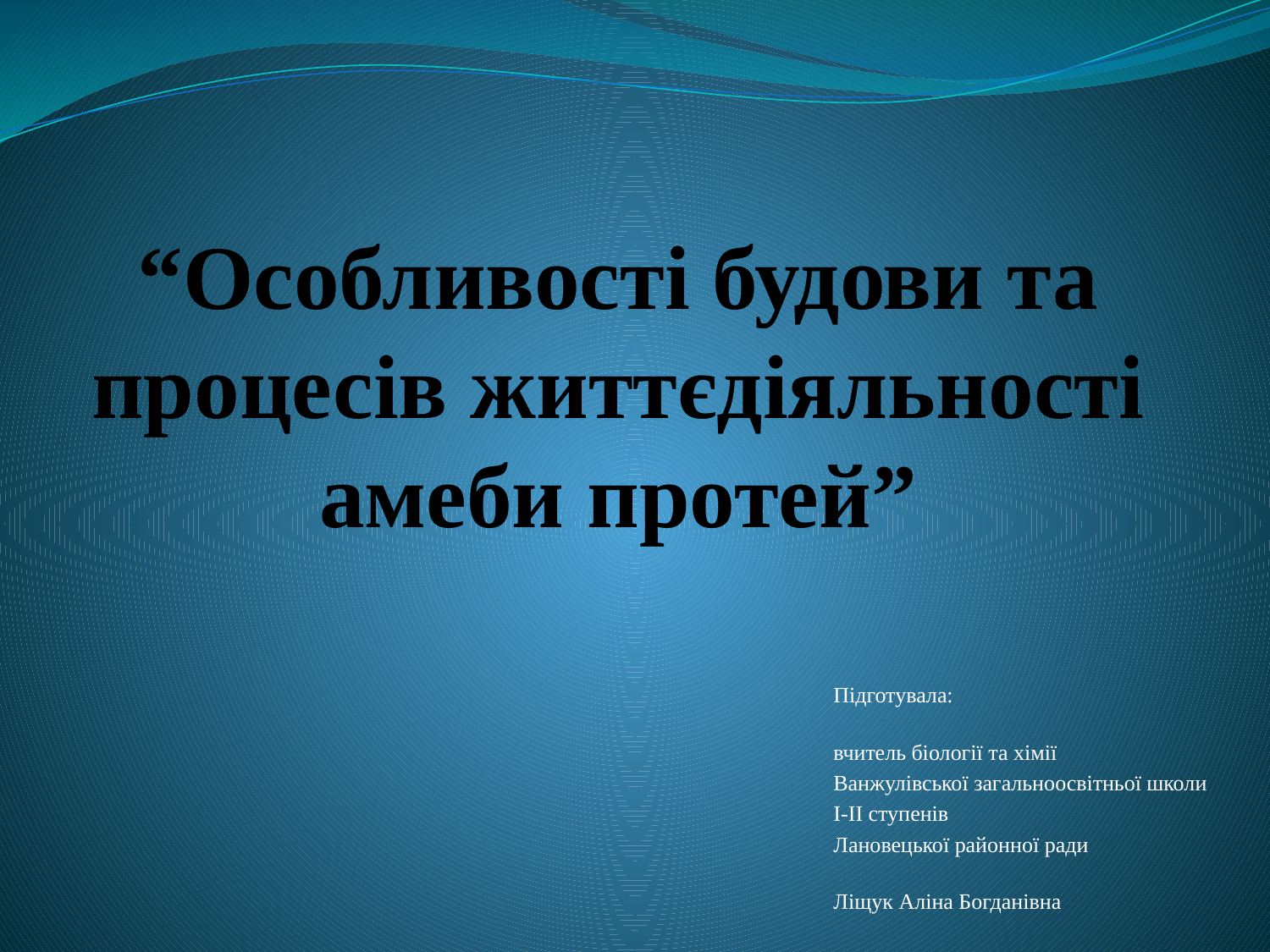

# “Особливості будови та процесів життєдіяльності амеби протей”
                                                            Підготувала:
                                                                  вчитель біології та хімії
Ванжулівської загальноосвітньої школи
І-ІІ ступенів
Лановецької районної ради
                                                          Ліщук Аліна Богданівна